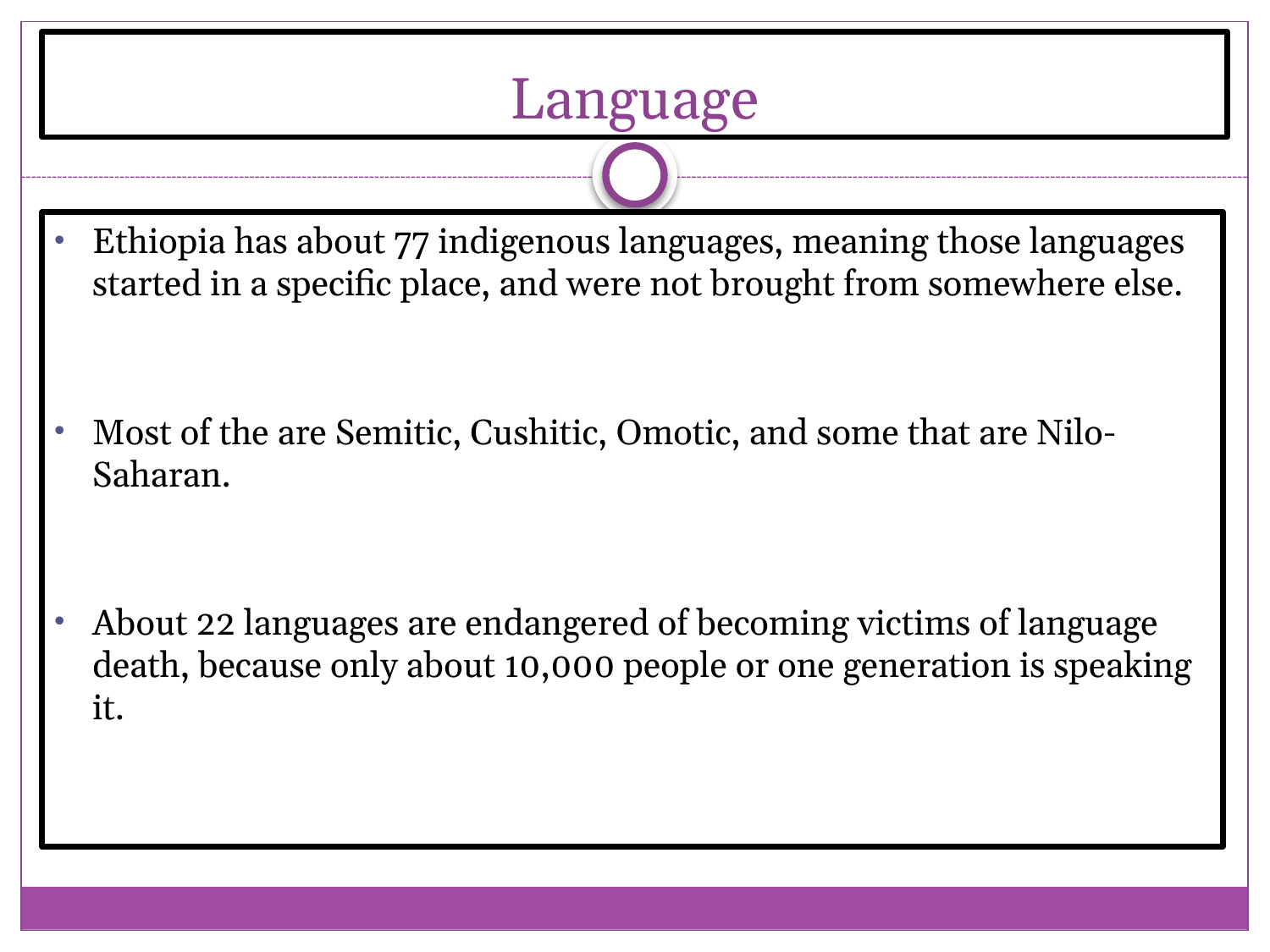

# Language
Ethiopia has about 77 indigenous languages, meaning those languages started in a specific place, and were not brought from somewhere else.

Most of the are Semitic, Cushitic, Omotic, and some that are Nilo-Saharan.

About 22 languages are endangered of becoming victims of language death, because only about 10,000 people or one generation is speaking it.